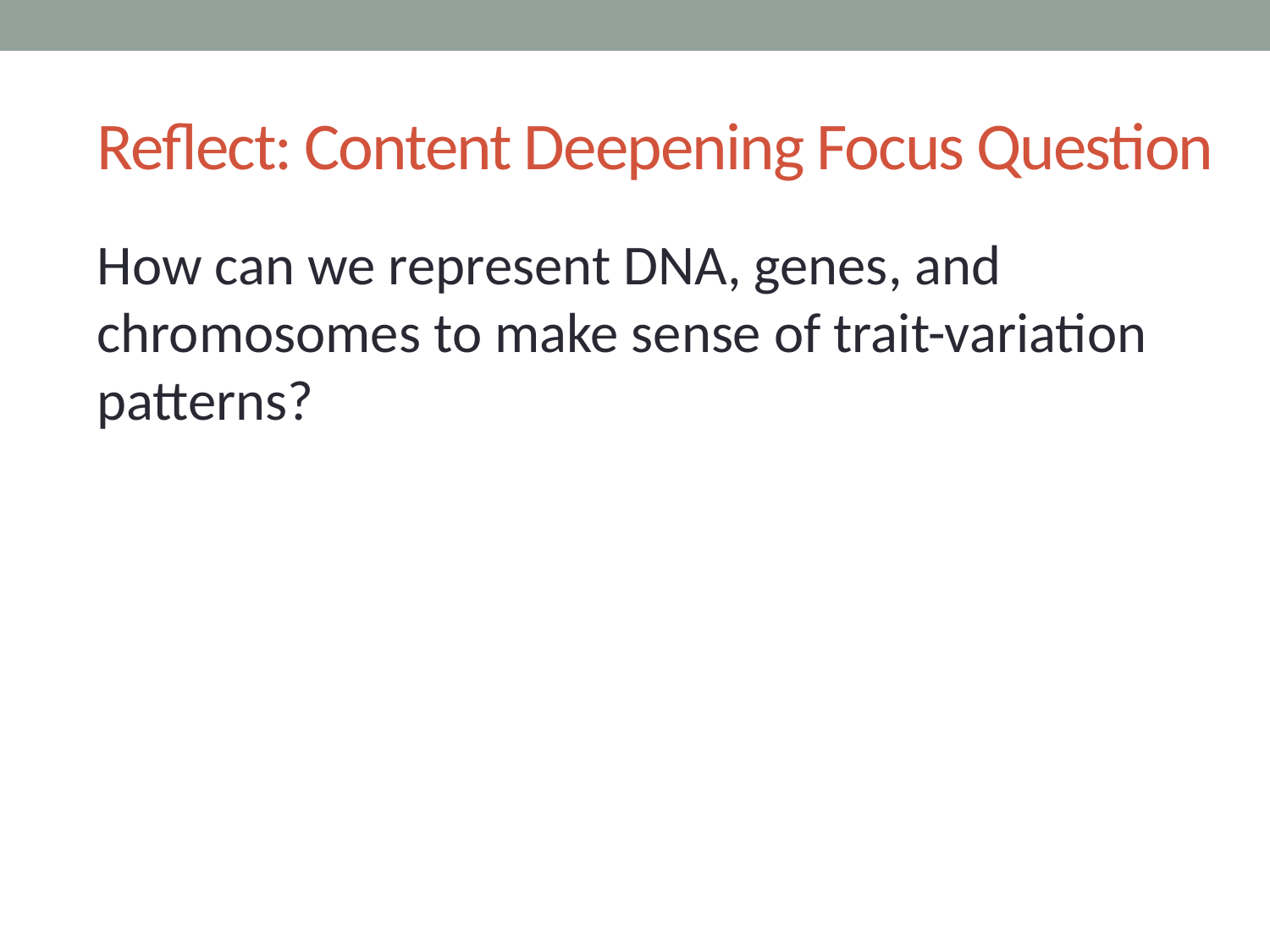

# Reflect: Content Deepening Focus Question
How can we represent DNA, genes, and chromosomes to make sense of trait-variation patterns?